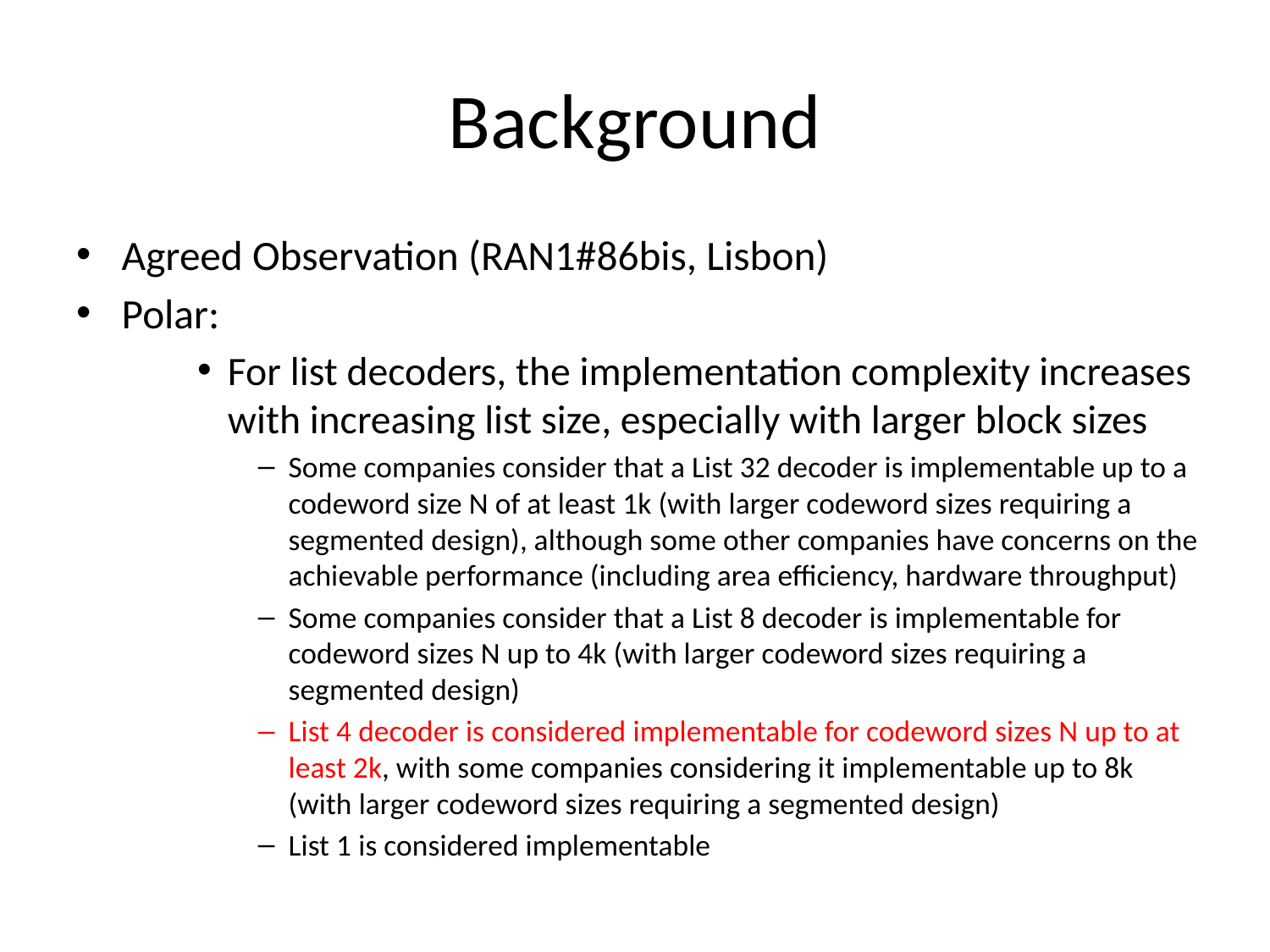

# Background
Agreed Observation (RAN1#86bis, Lisbon)
Polar:
For list decoders, the implementation complexity increases with increasing list size, especially with larger block sizes
Some companies consider that a List 32 decoder is implementable up to a codeword size N of at least 1k (with larger codeword sizes requiring a segmented design), although some other companies have concerns on the achievable performance (including area efficiency, hardware throughput)
Some companies consider that a List 8 decoder is implementable for codeword sizes N up to 4k (with larger codeword sizes requiring a segmented design)
List 4 decoder is considered implementable for codeword sizes N up to at least 2k, with some companies considering it implementable up to 8k (with larger codeword sizes requiring a segmented design)
List 1 is considered implementable